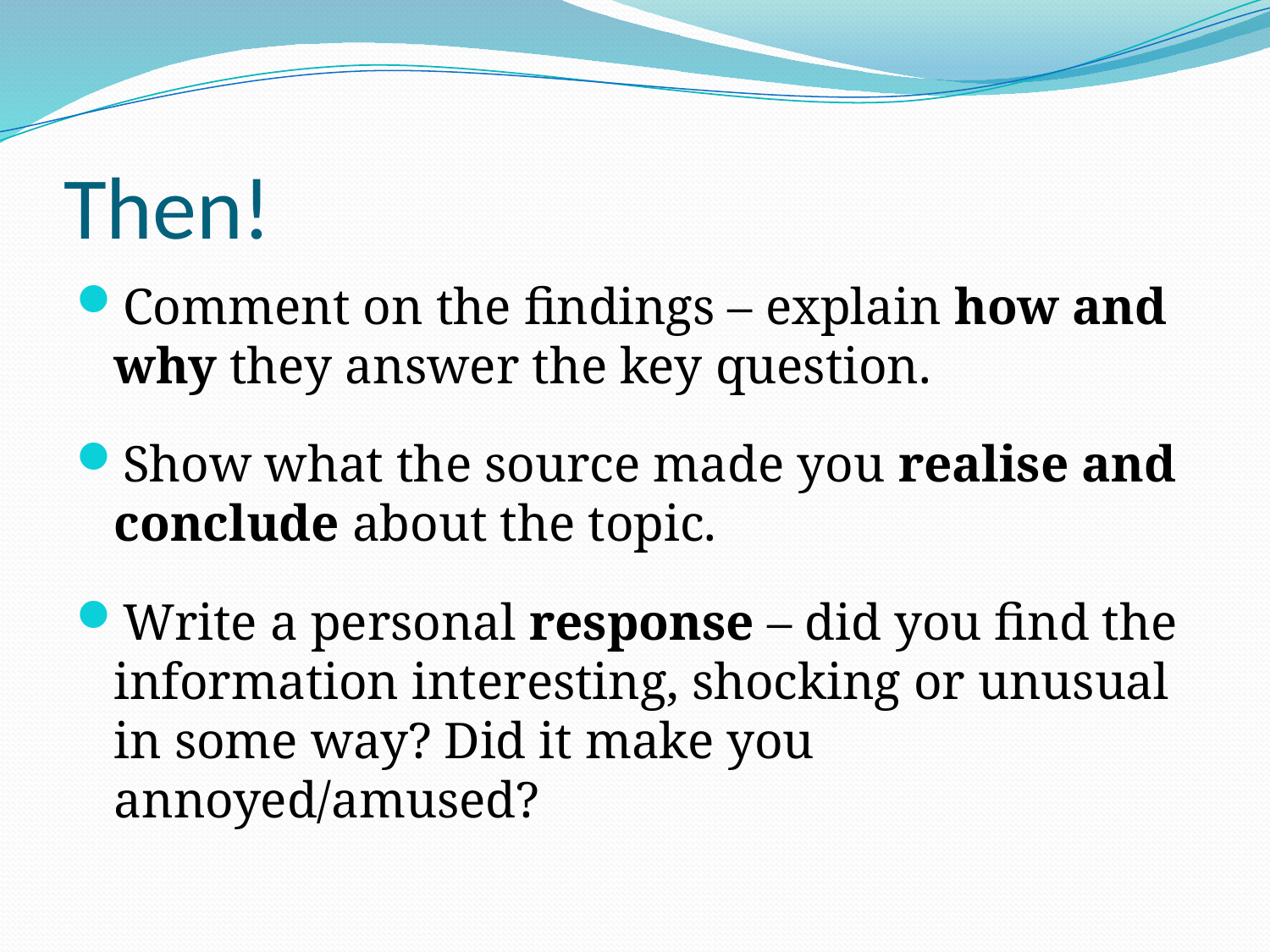

# Then!
Comment on the findings – explain how and why they answer the key question.

Show what the source made you realise and conclude about the topic.

Write a personal response – did you find the information interesting, shocking or unusual in some way? Did it make you annoyed/amused?